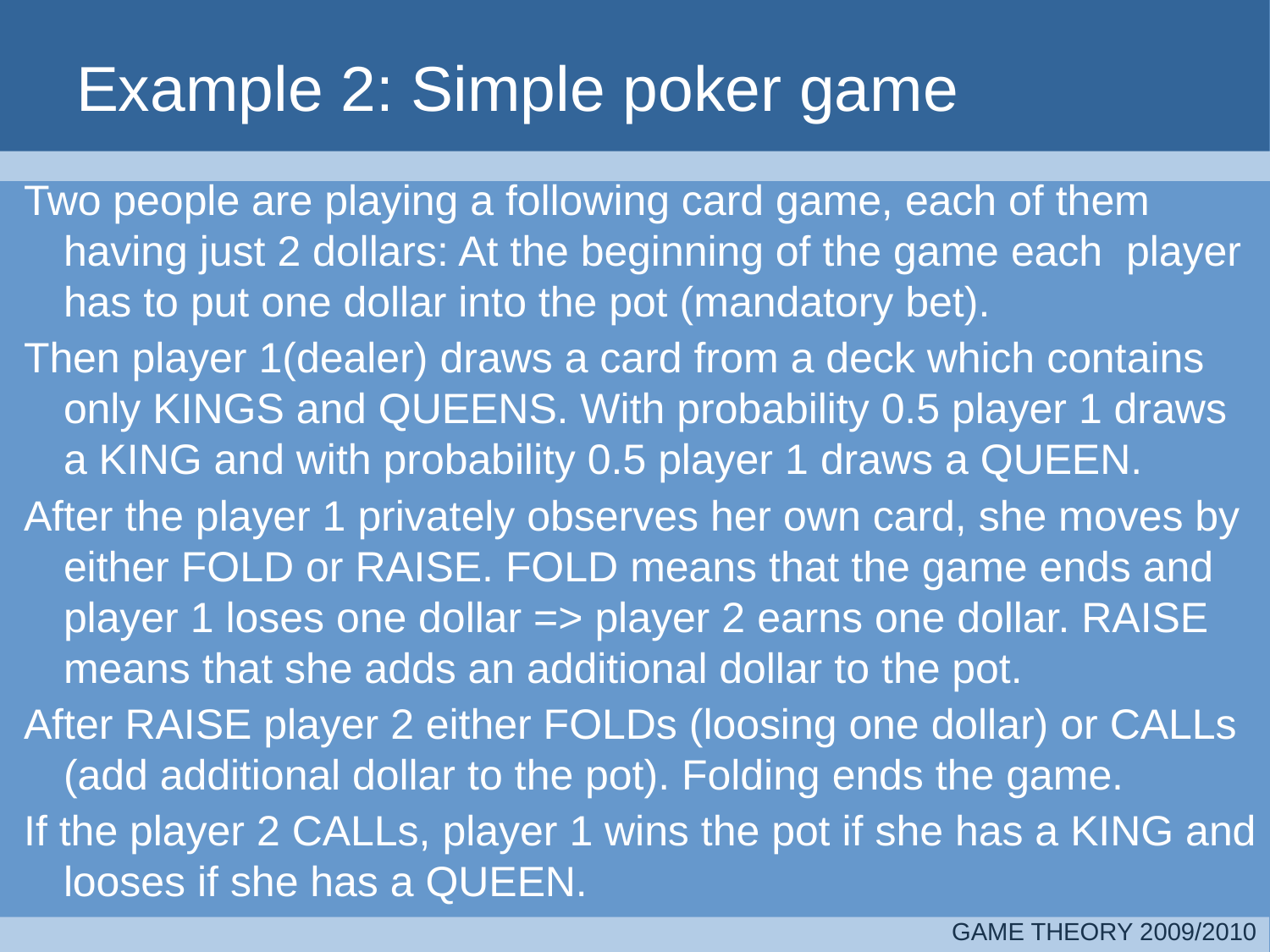

# Example 2: Simple poker game
Two people are playing a following card game, each of them having just 2 dollars: At the beginning of the game each  player has to put one dollar into the pot (mandatory bet).
Then player 1(dealer) draws a card from a deck which contains only KINGS and QUEENS. With probability 0.5 player 1 draws a KING and with probability 0.5 player 1 draws a QUEEN.
After the player 1 privately observes her own card, she moves by either FOLD or RAISE. FOLD means that the game ends and player 1 loses one dollar => player 2 earns one dollar. RAISE means that she adds an additional dollar to the pot.
After RAISE player 2 either FOLDs (loosing one dollar) or CALLs (add additional dollar to the pot). Folding ends the game.
If the player 2 CALLs, player 1 wins the pot if she has a KING and looses if she has a QUEEN.

GAME THEORY 2009/2010